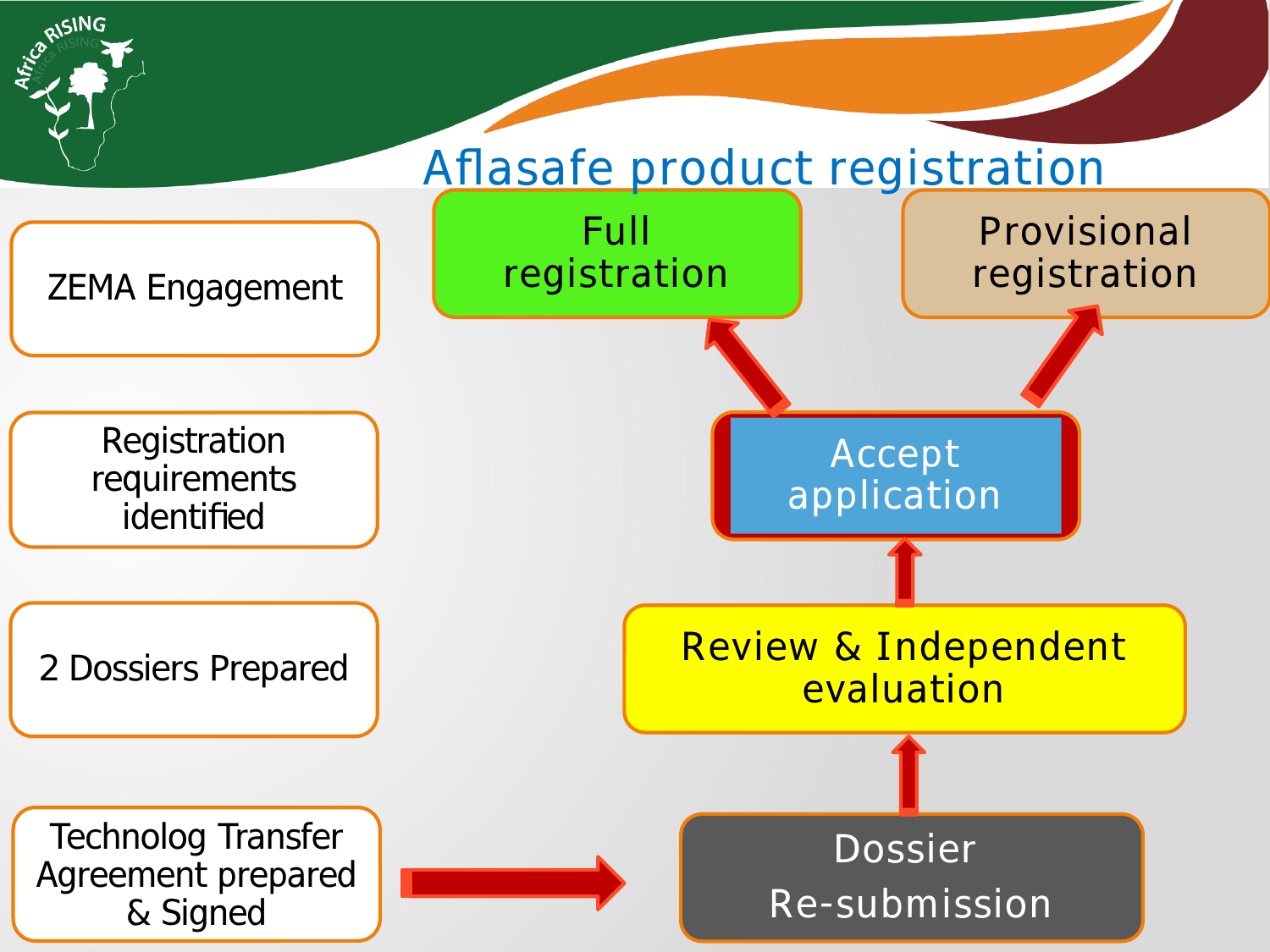

Aflasafe product registration

Full registration

Provisional registration

ZEMA Engagement

Accept application

Registration requirements identified

2 Dossiers Prepared

Review & Independent evaluation

Technolog Transfer Agreement prepared & Signed

Dossier
Re-submission